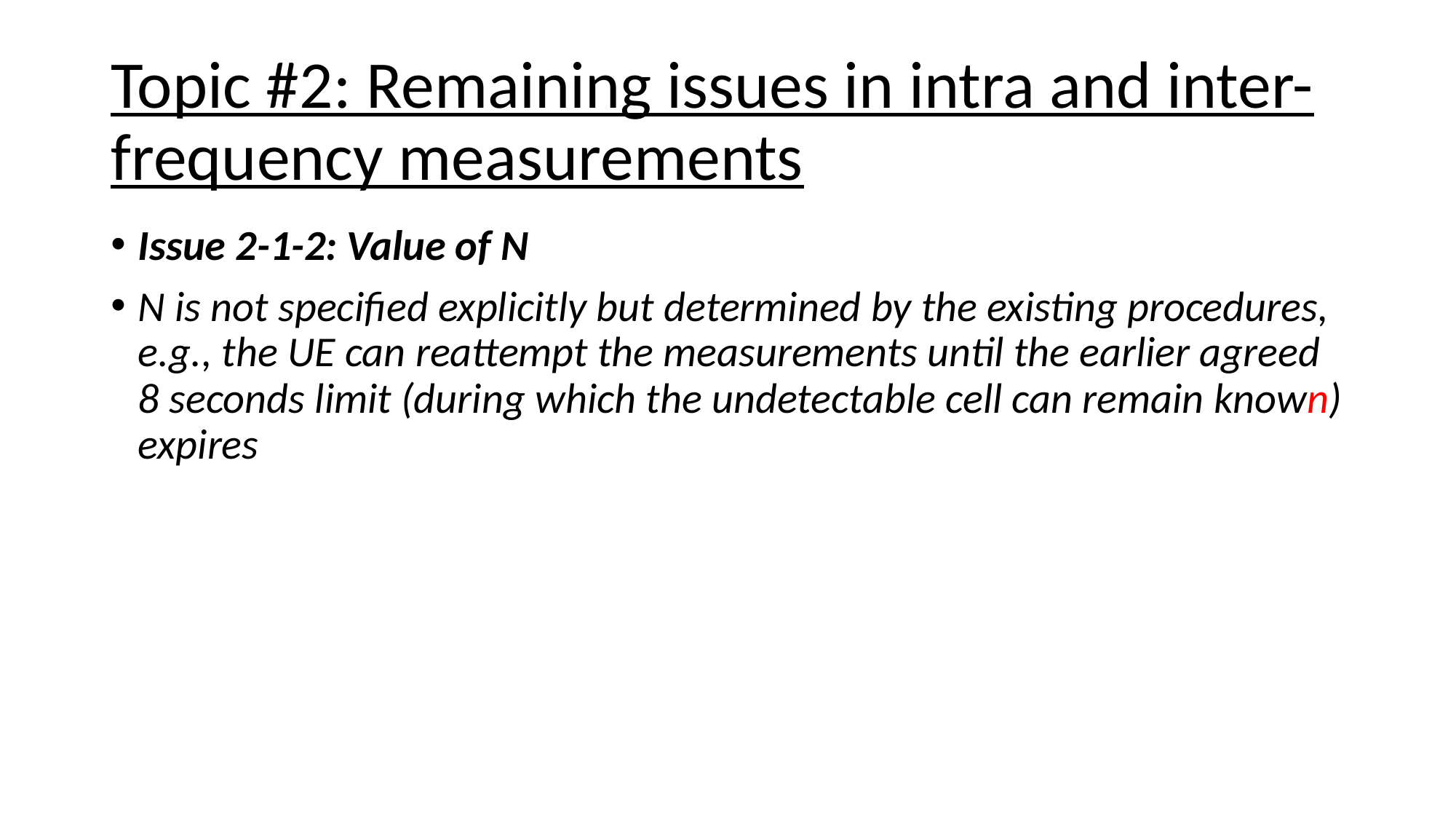

# Topic #2: Remaining issues in intra and inter-frequency measurements
Issue 2-1-2: Value of N
N is not specified explicitly but determined by the existing procedures, e.g., the UE can reattempt the measurements until the earlier agreed 8 seconds limit (during which the undetectable cell can remain known) expires